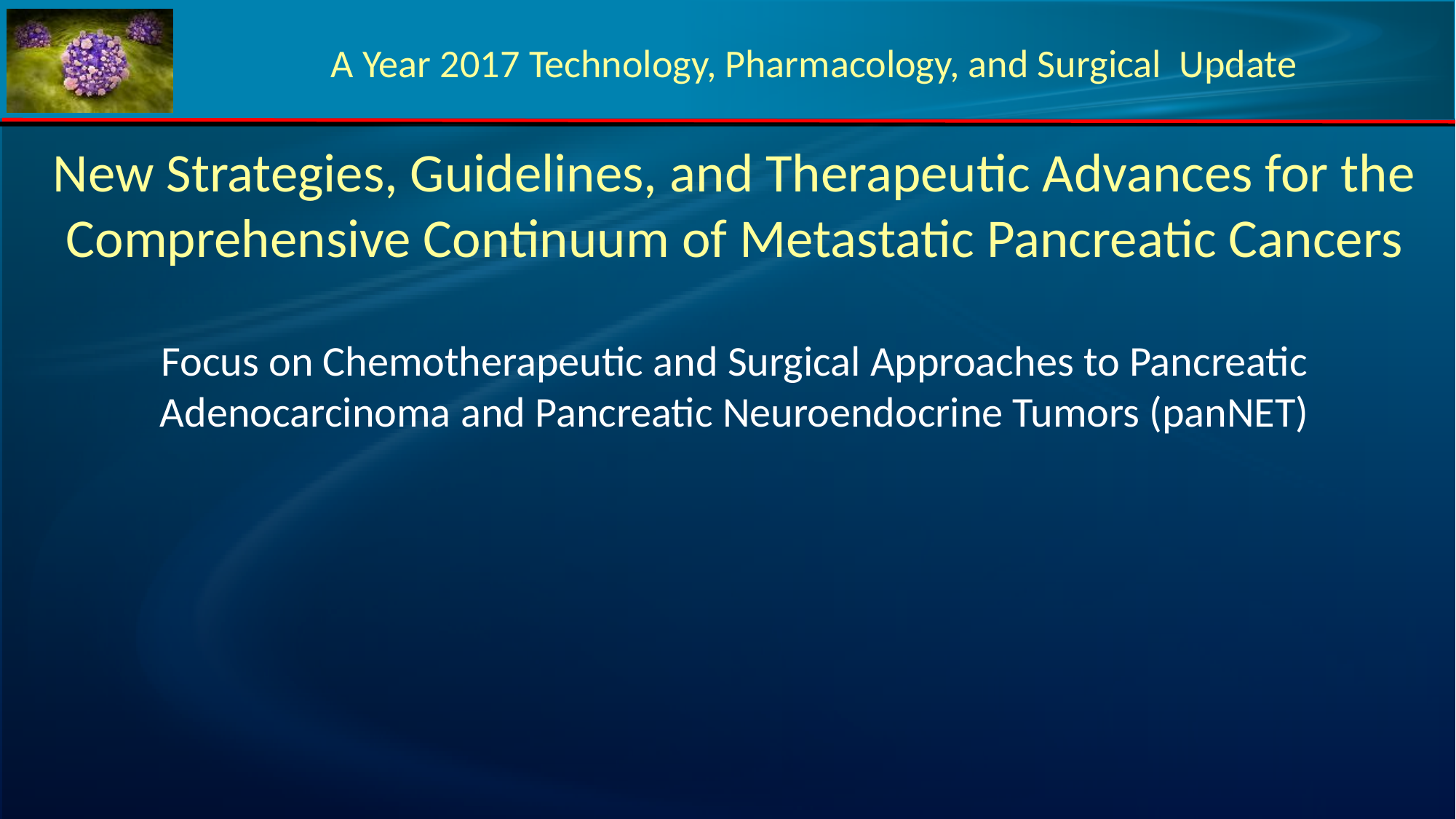

A Year 2017 Technology, Pharmacology, and Surgical  Update
New Strategies, Guidelines, and Therapeutic Advances for the Comprehensive Continuum of Metastatic Pancreatic Cancers

Focus on Chemotherapeutic and Surgical Approaches to Pancreatic Adenocarcinoma and Pancreatic Neuroendocrine Tumors (panNET)